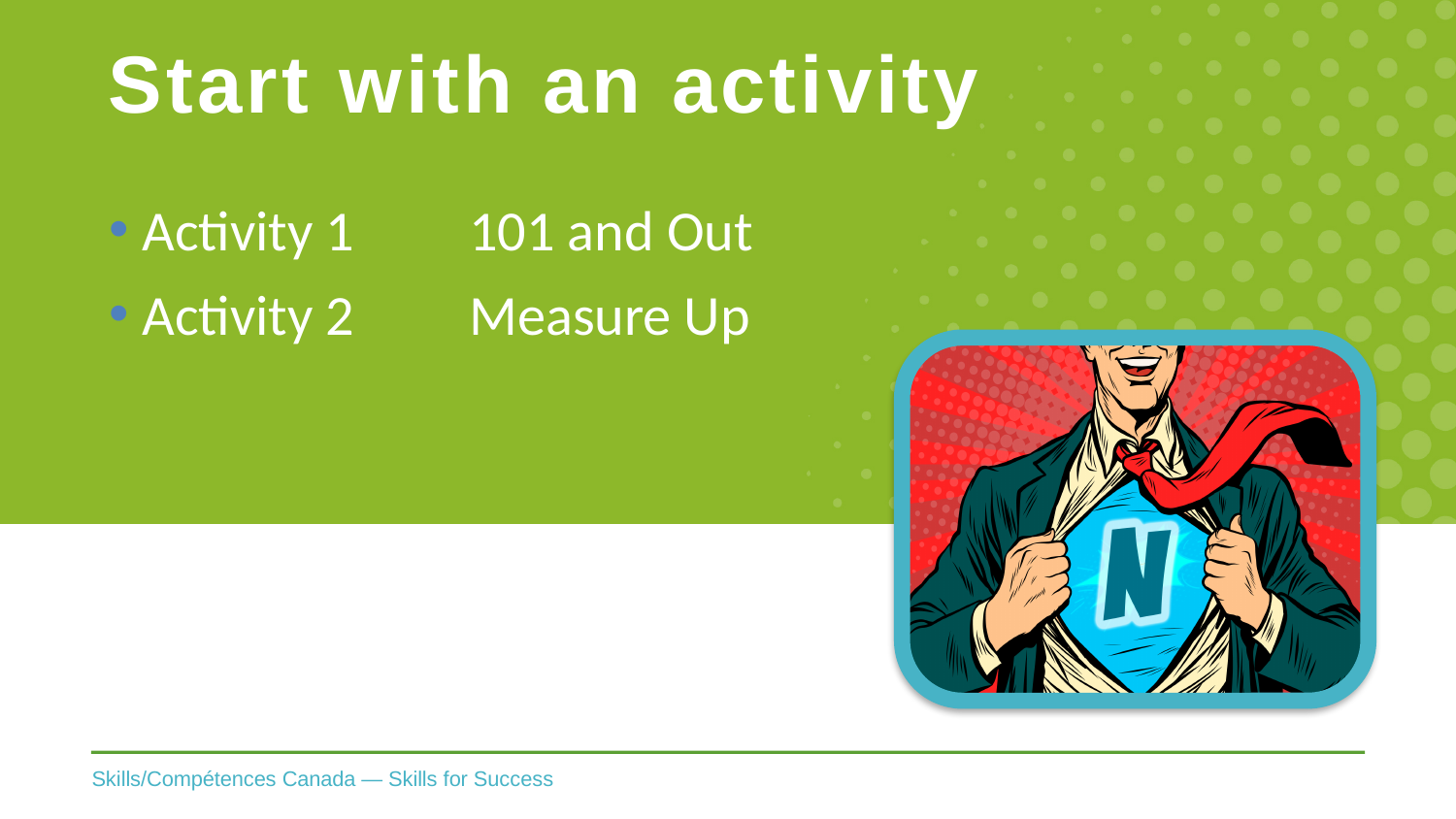

# Start with an activity
Activity 1  	101 and Out
Activity 2  	Measure Up